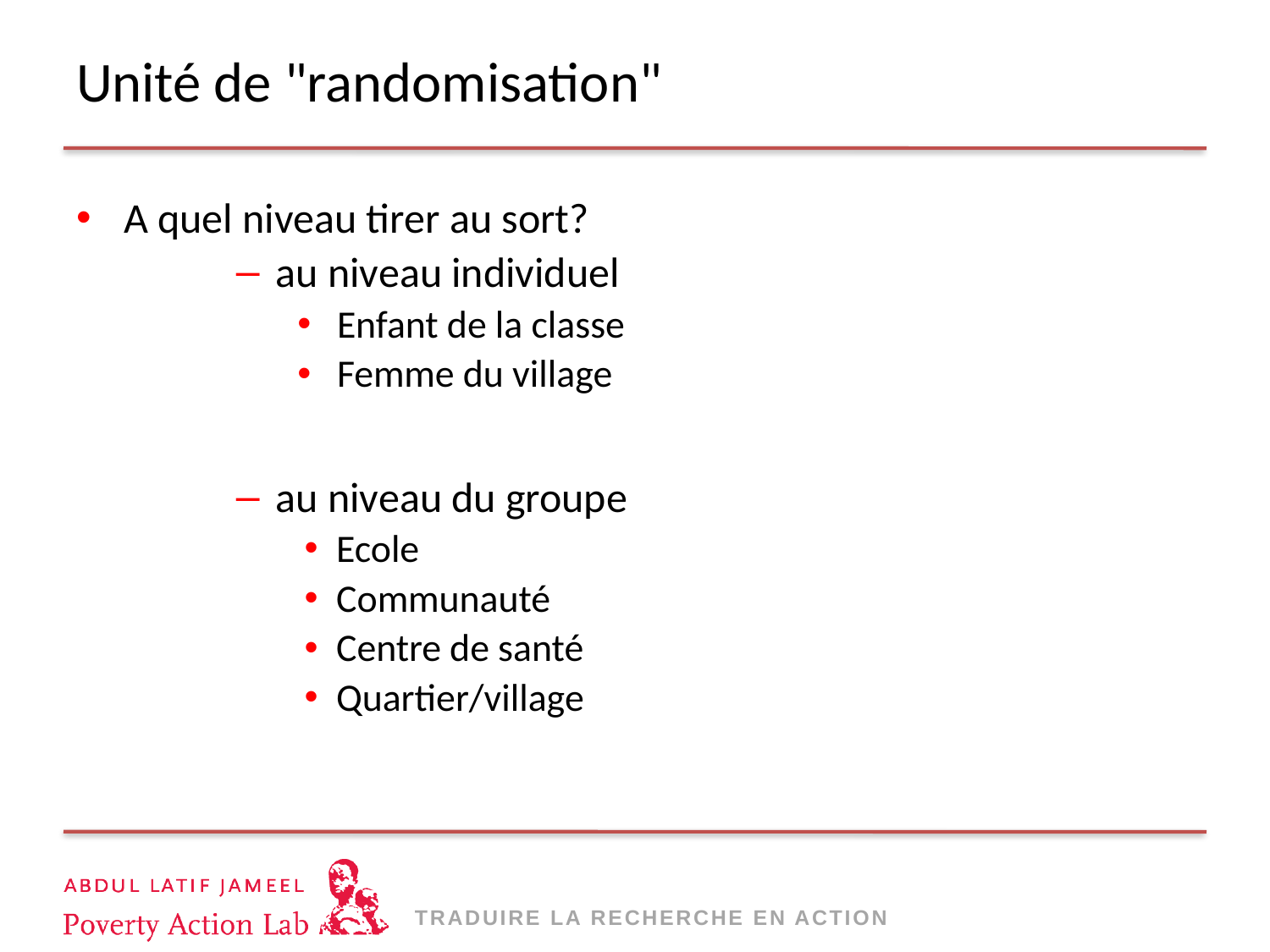

# Unité de "randomisation"
A quel niveau tirer au sort?
au niveau individuel
Enfant de la classe
Femme du village

au niveau du groupe
Ecole
Communauté
Centre de santé
Quartier/village